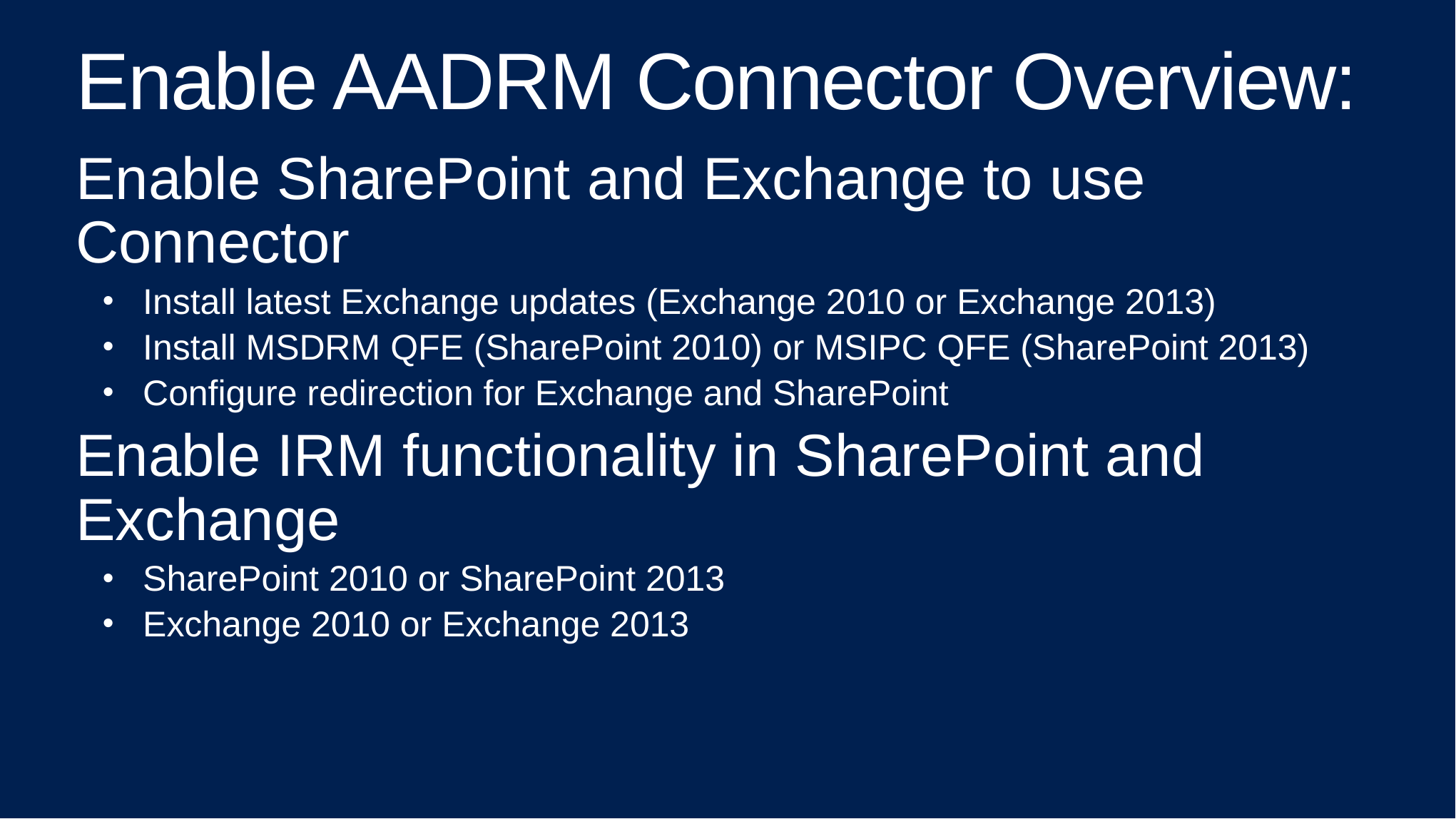

# Enable AADRM Connector Overview:
Enable SharePoint and Exchange to use Connector
Install latest Exchange updates (Exchange 2010 or Exchange 2013)
Install MSDRM QFE (SharePoint 2010) or MSIPC QFE (SharePoint 2013)
Configure redirection for Exchange and SharePoint
Enable IRM functionality in SharePoint and Exchange
SharePoint 2010 or SharePoint 2013
Exchange 2010 or Exchange 2013

Enable ADFS (more information here)
Enable AADRM
Step performed in Office 365 Portal
Same as Cloud Bound steps
Install and Configure Connector
Install Connector
Configure Connector